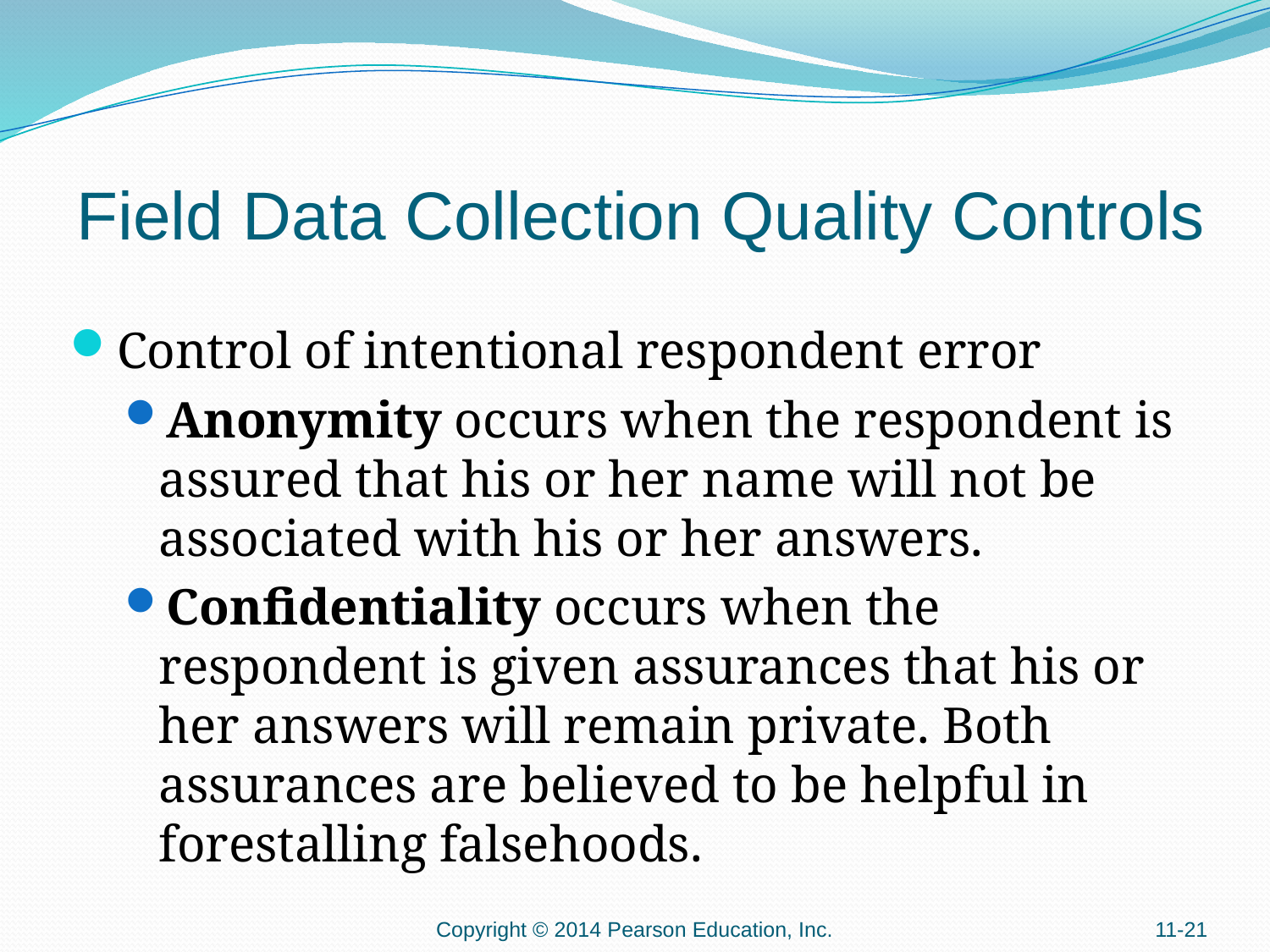

# Field Data Collection Quality Controls
Control of intentional respondent error
Anonymity occurs when the respondent is assured that his or her name will not be associated with his or her answers.
Confidentiality occurs when the respondent is given assurances that his or her answers will remain private. Both assurances are believed to be helpful in forestalling falsehoods.